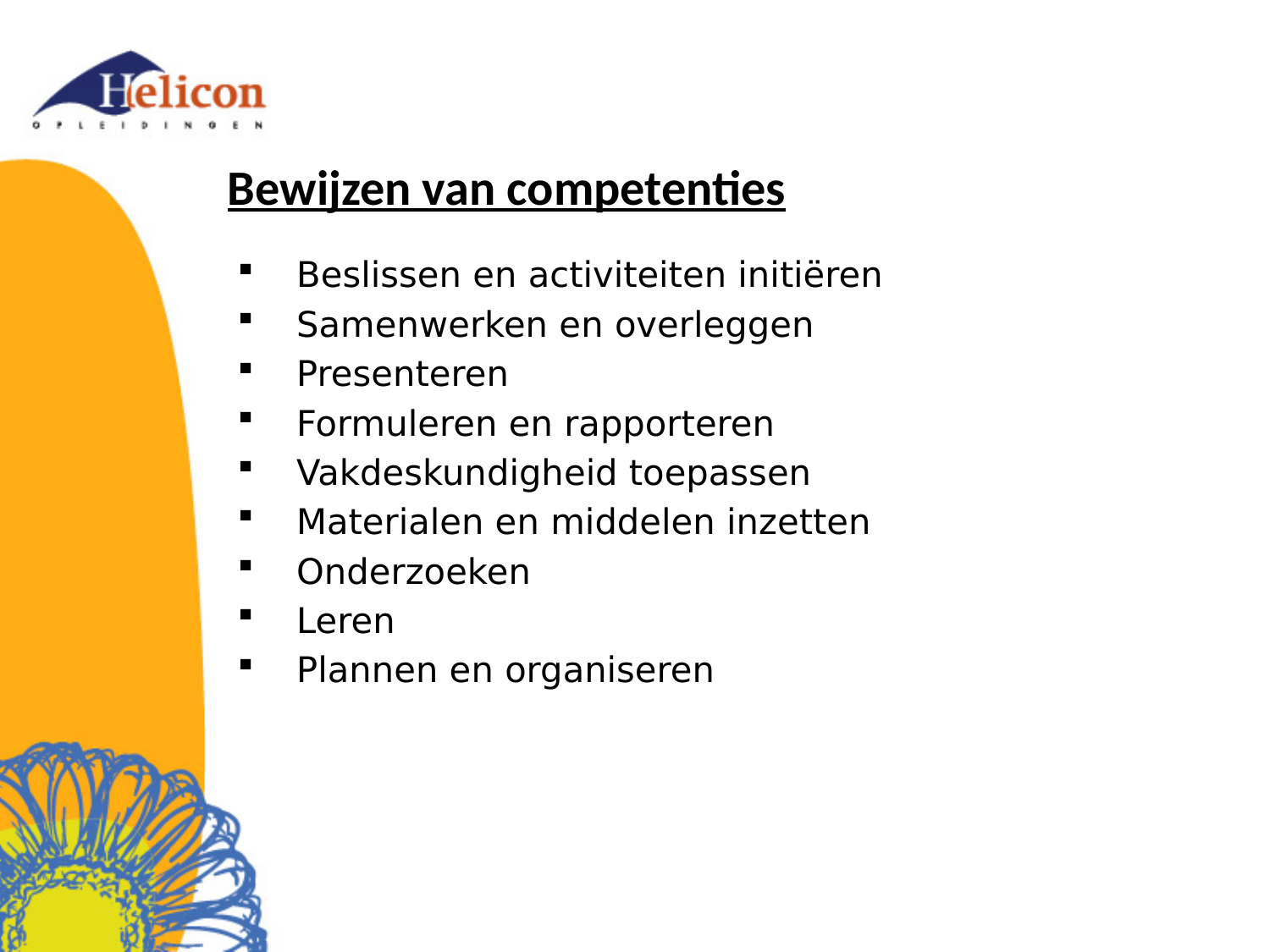

# Bewijzen van competenties
 Beslissen en activiteiten initiëren
 Samenwerken en overleggen
 Presenteren
 Formuleren en rapporteren
 Vakdeskundigheid toepassen
 Materialen en middelen inzetten
 Onderzoeken
 Leren
 Plannen en organiseren